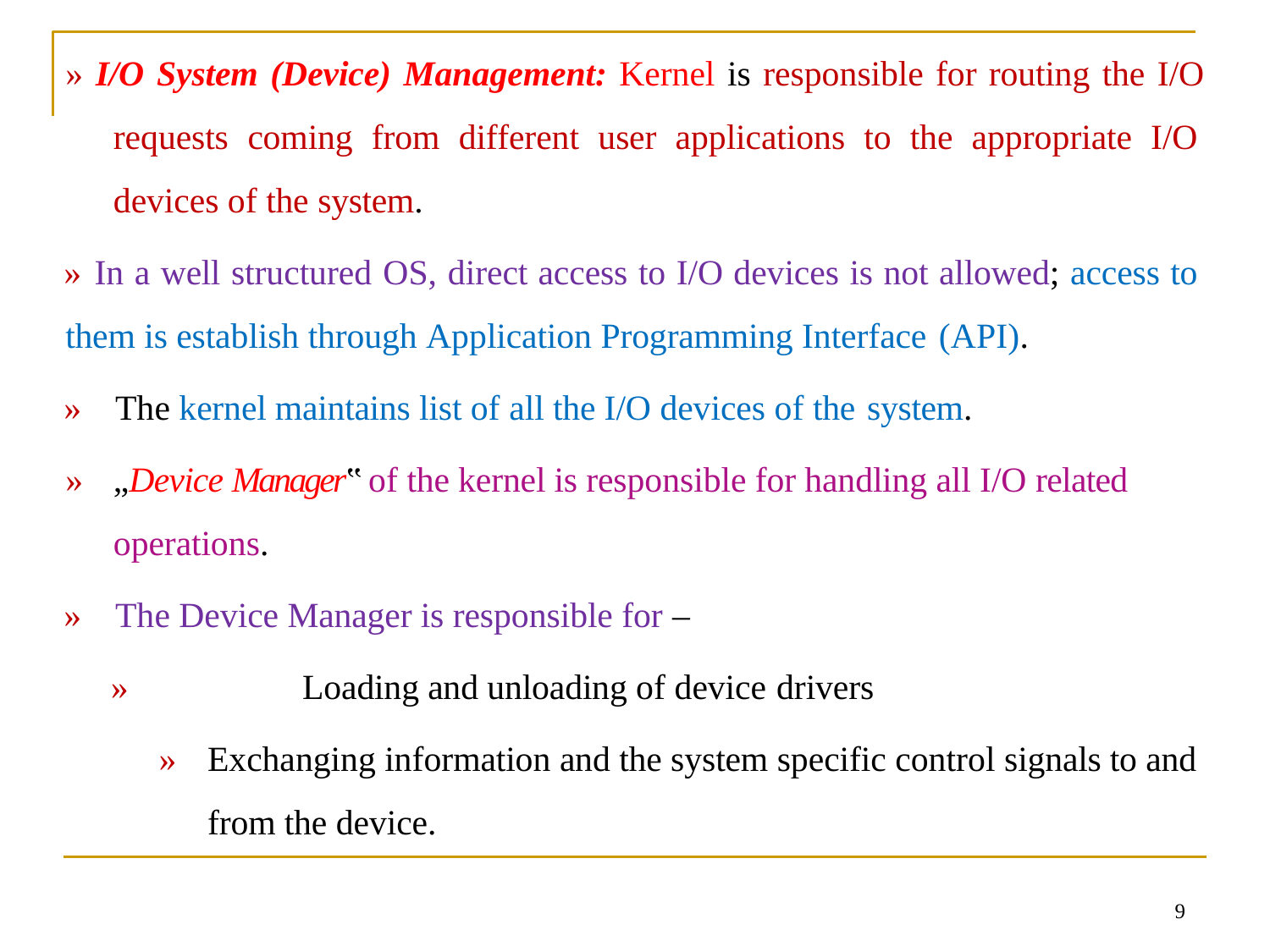

» I/O System (Device) Management: Kernel is responsible for routing the I/O  requests coming from different user applications to the appropriate I/O  devices of the system.
» In a well structured OS, direct access to I/O devices is not allowed; access to
them is establish through Application Programming Interface (API).
»	The kernel maintains list of all the I/O devices of the system.
»	„Device Manager‟ of the kernel is responsible for handling all I/O related  operations.
»	The Device Manager is responsible for –
»	Loading and unloading of device drivers
»	Exchanging information and the system specific control signals to and  from the device.
9